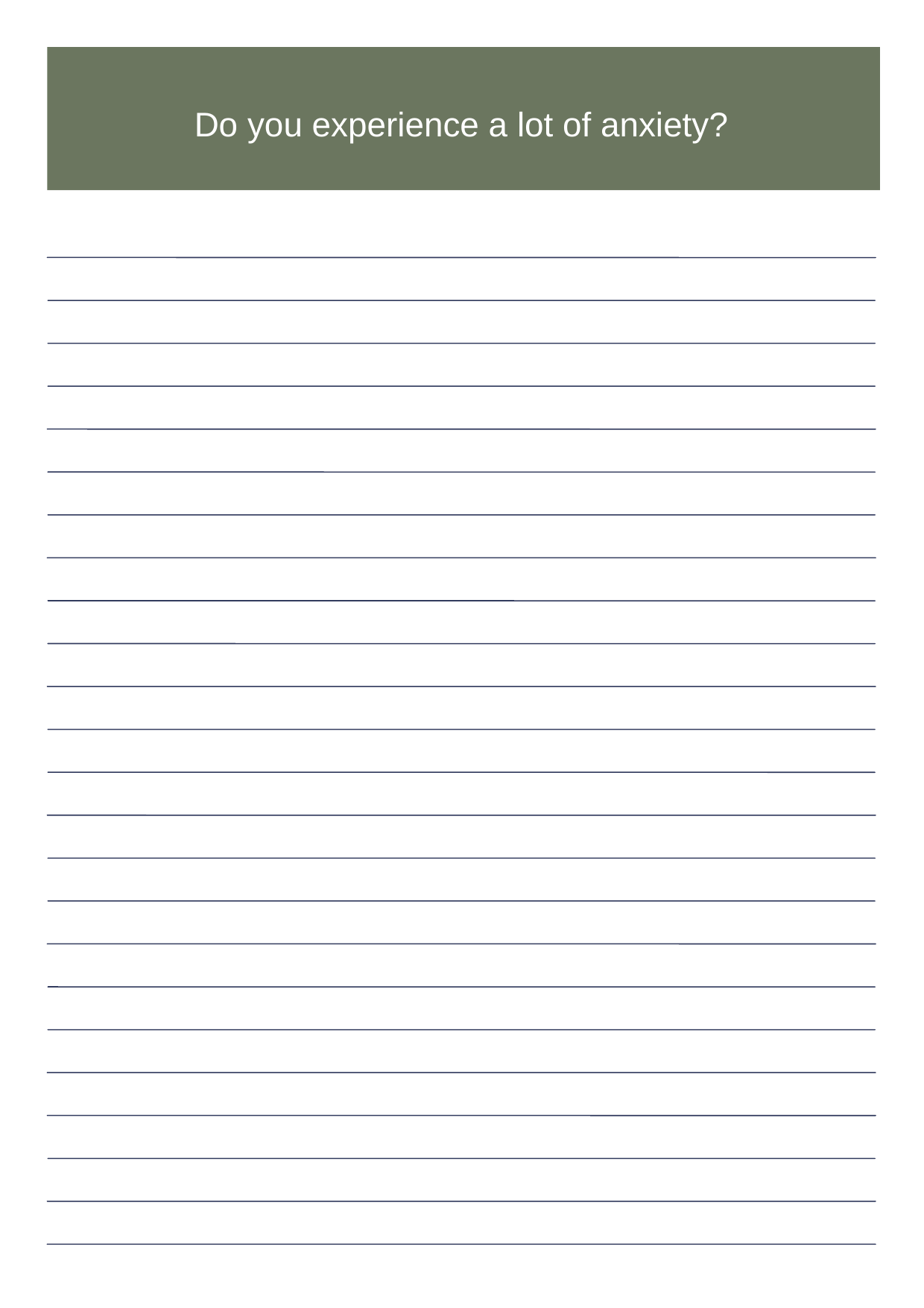

Do you experience a lot of anxiety?